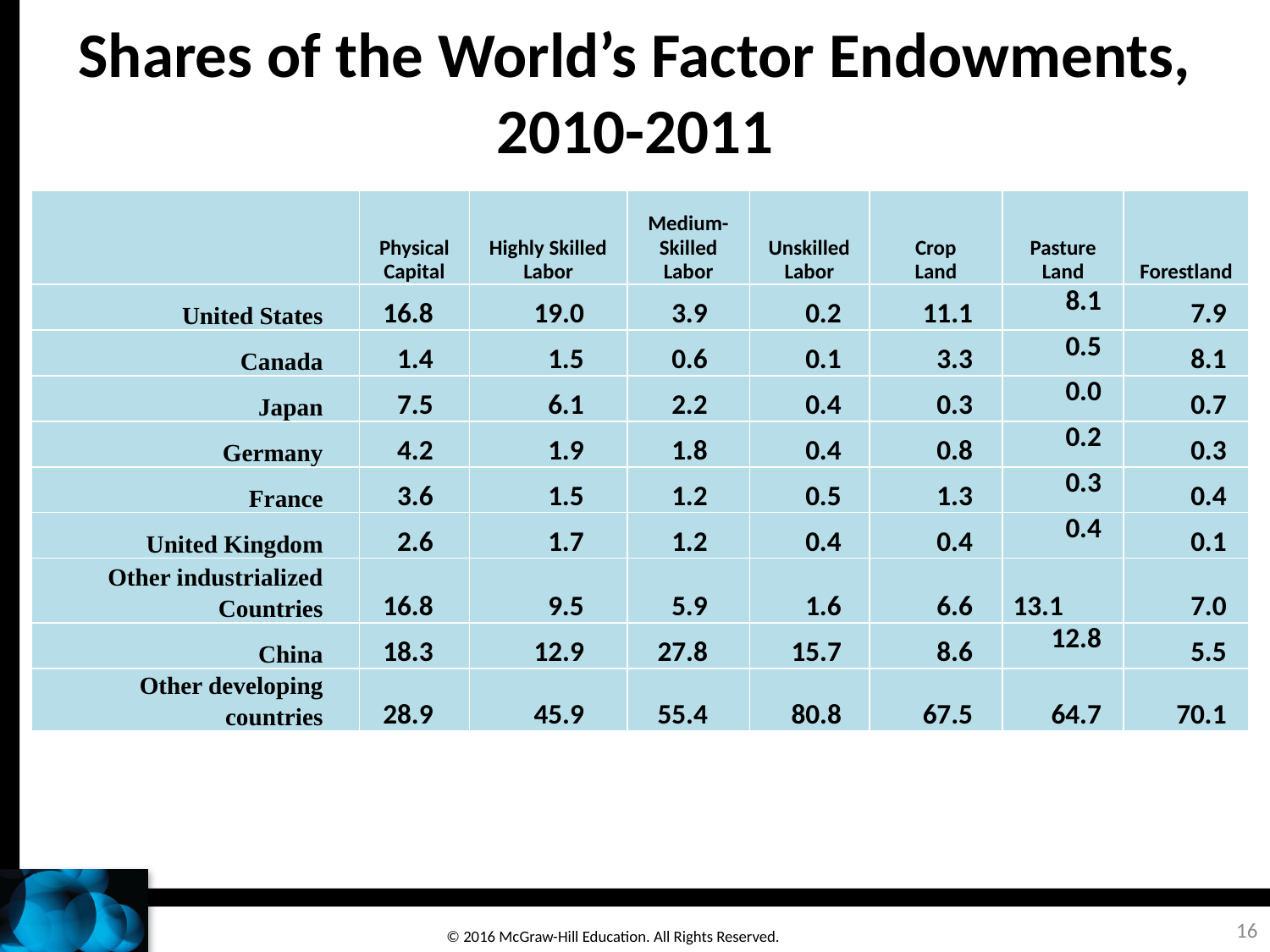

# Shares of the World’s Factor Endowments, 2010-2011
|  | Physical Capital | Highly Skilled Labor | Medium-Skilled Labor | Unskilled Labor | Crop Land | Pasture Land | Forestland |
| --- | --- | --- | --- | --- | --- | --- | --- |
| United States | 16.8 | 19.0 | 3.9 | 0.2 | 11.1 | 8.1 | 7.9 |
| Canada | 1.4 | 1.5 | 0.6 | 0.1 | 3.3 | 0.5 | 8.1 |
| Japan | 7.5 | 6.1 | 2.2 | 0.4 | 0.3 | 0.0 | 0.7 |
| Germany | 4.2 | 1.9 | 1.8 | 0.4 | 0.8 | 0.2 | 0.3 |
| France | 3.6 | 1.5 | 1.2 | 0.5 | 1.3 | 0.3 | 0.4 |
| United Kingdom | 2.6 | 1.7 | 1.2 | 0.4 | 0.4 | 0.4 | 0.1 |
| Other industrialized Countries | 16.8 | 9.5 | 5.9 | 1.6 | 6.6 | 13.1 | 7.0 |
| China | 18.3 | 12.9 | 27.8 | 15.7 | 8.6 | 12.8 | 5.5 |
| Other developing countries | 28.9 | 45.9 | 55.4 | 80.8 | 67.5 | 64.7 | 70.1 |
16
© 2016 McGraw-Hill Education. All Rights Reserved.